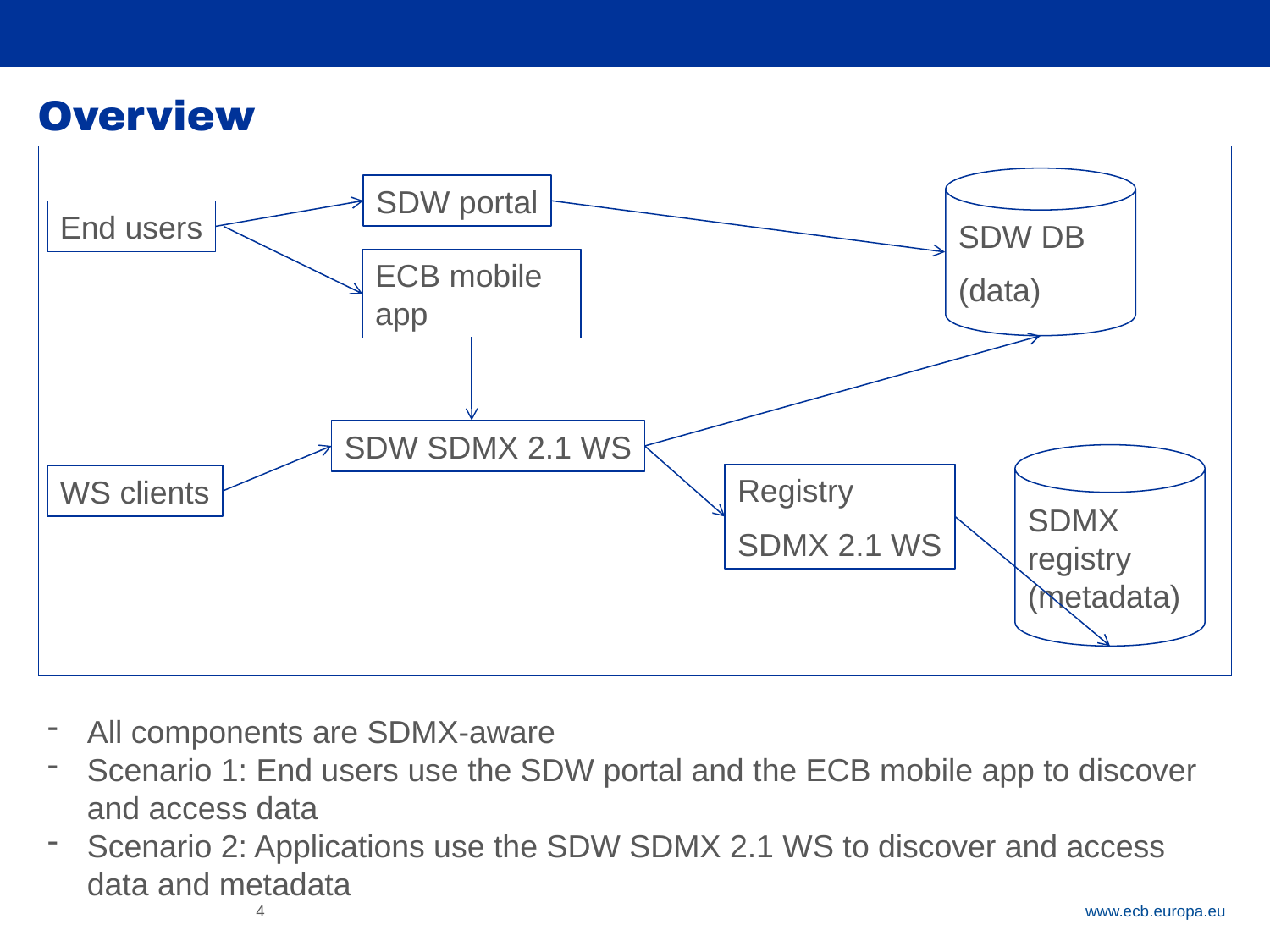

# Overview

SDW DB
(data)
SDW portal
End users
ECB mobile app
SDW SDMX 2.1 WS
SDMX registry (metadata)
Registry
SDMX 2.1 WS
WS clients
All components are SDMX-aware
Scenario 1: End users use the SDW portal and the ECB mobile app to discover and access data
Scenario 2: Applications use the SDW SDMX 2.1 WS to discover and access data and metadata
4